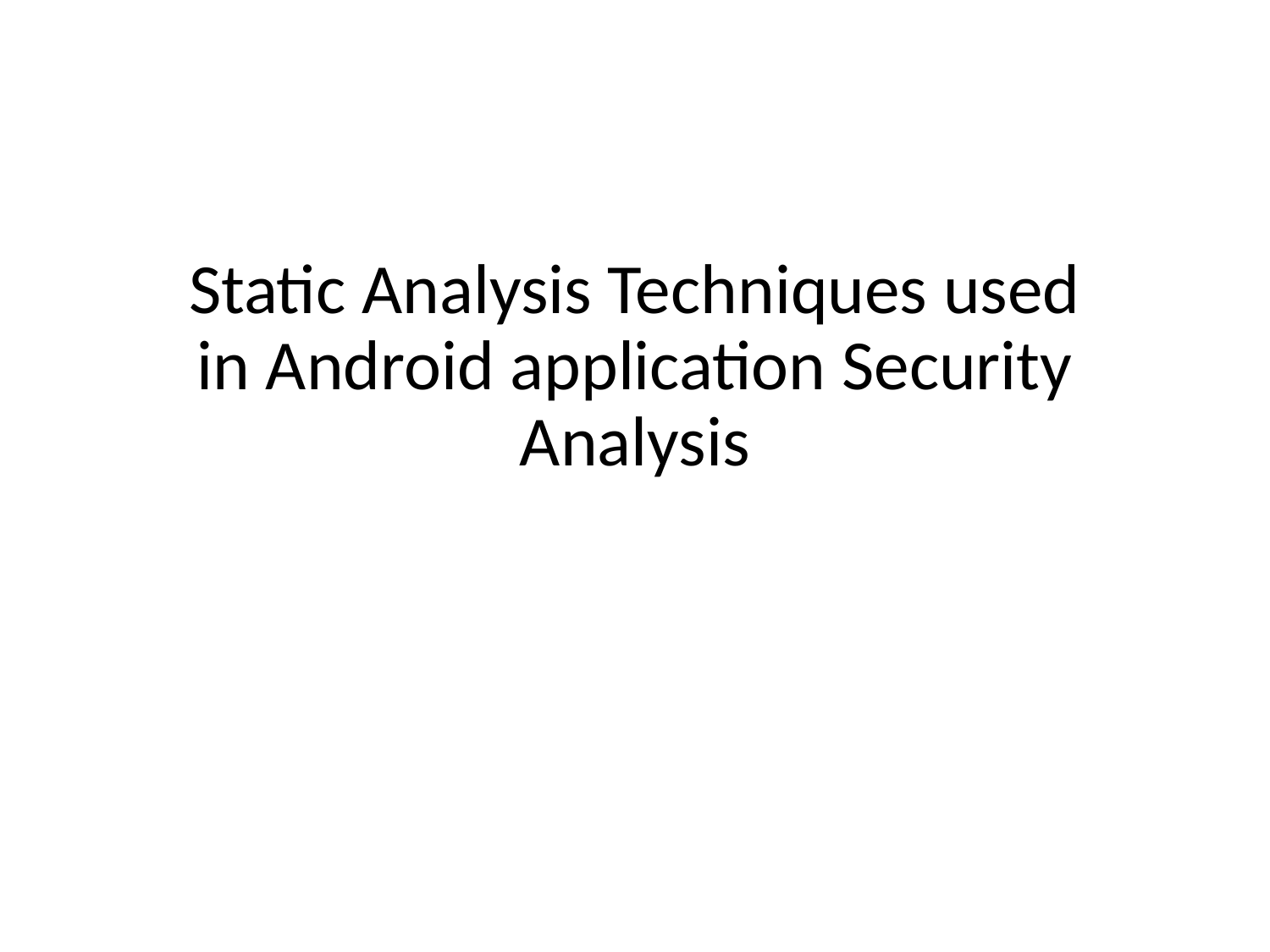

# Static Analysis Techniques used in Android application Security Analysis